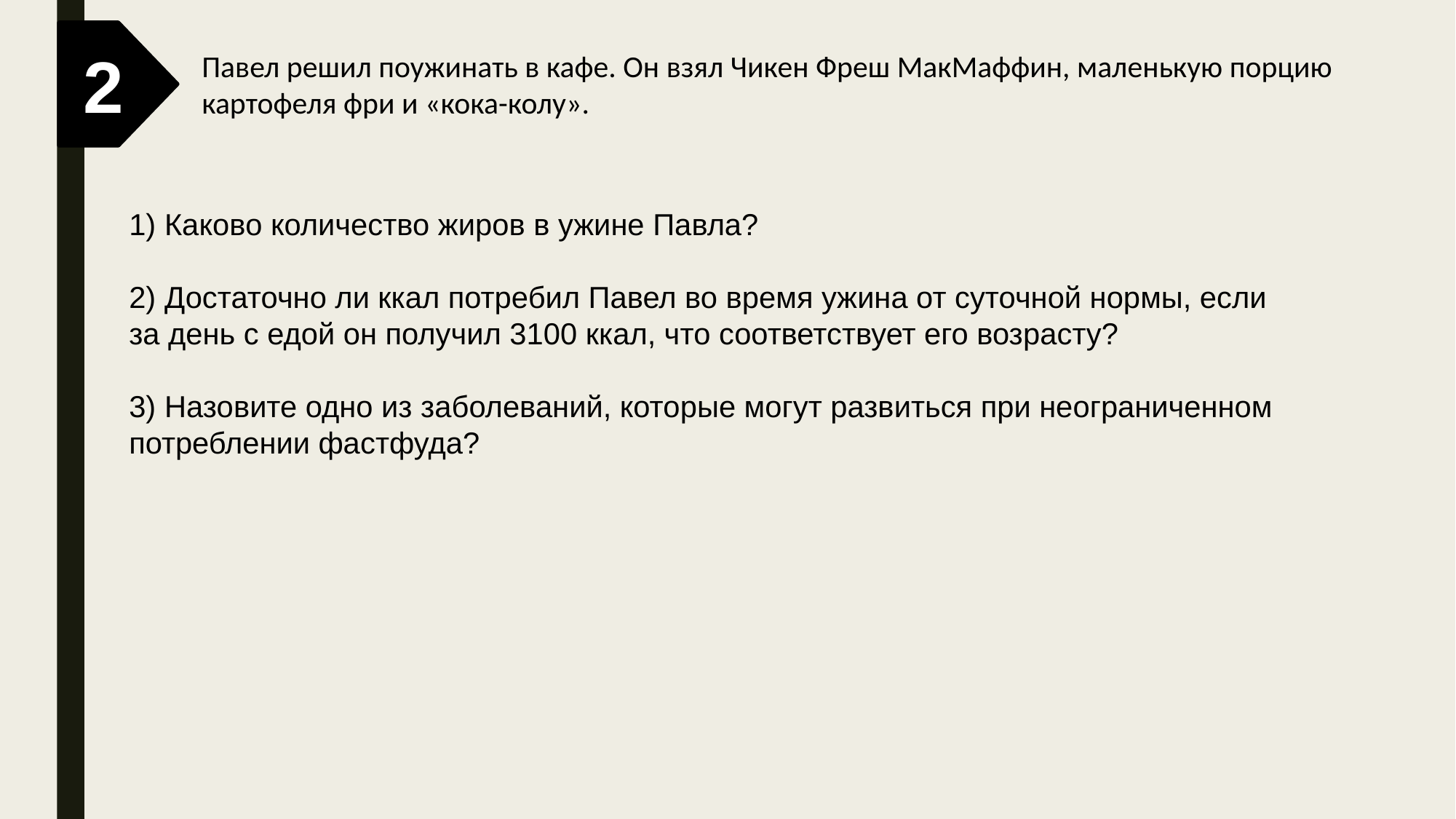

2
Павел решил поужинать в кафе. Он взял Чикен Фреш МакМаффин, маленькую порцию картофеля фри и «кока-колу».
1) Каково количество жиров в ужине Павла?
2) Достаточно ли ккал потребил Павел во время ужина от суточной нормы, если за день с едой он получил 3100 ккал, что соответствует его возрасту?
3) Назовите одно из заболеваний, которые могут развиться при неограниченном потреблении фастфуда?